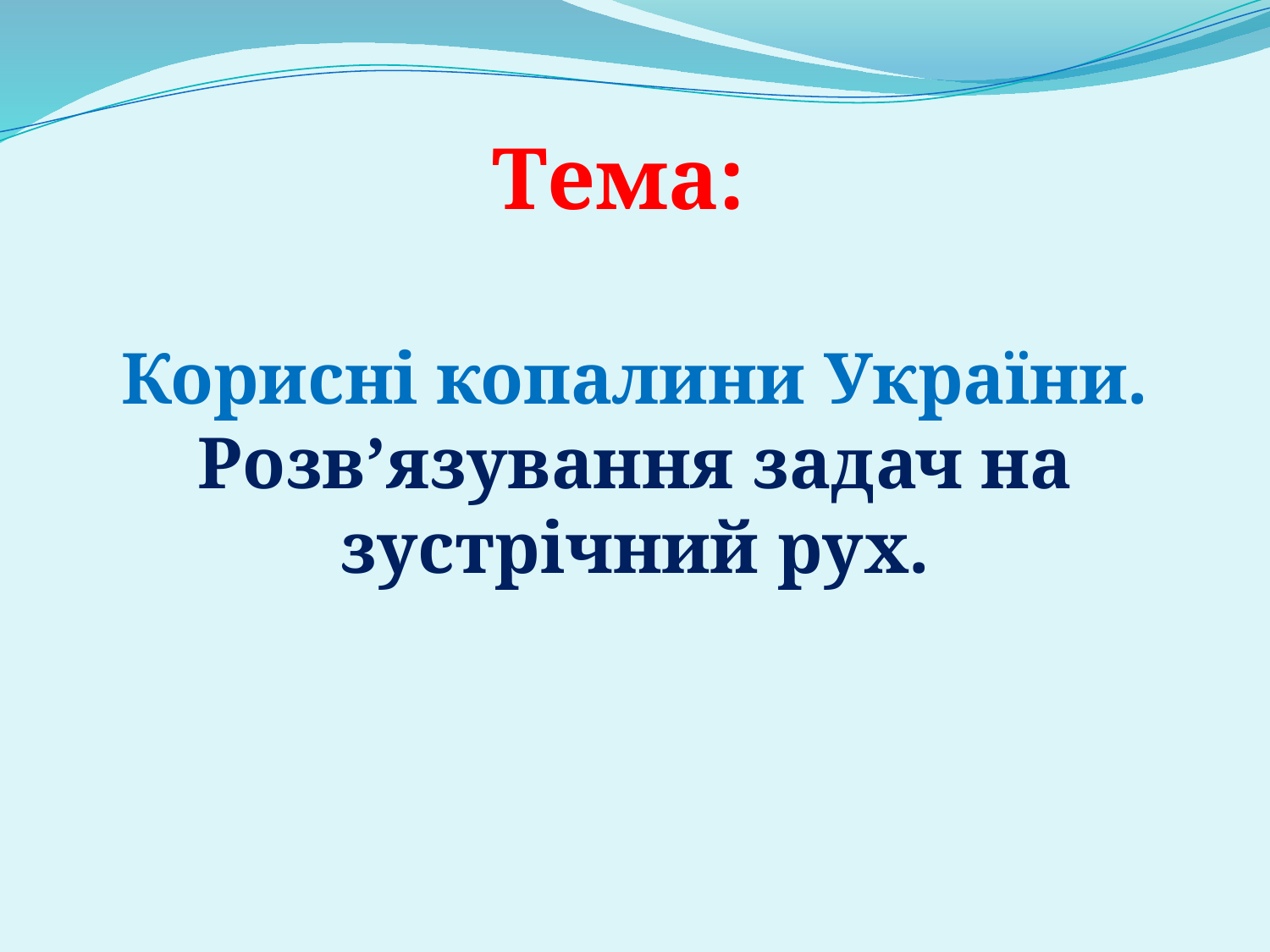

Тема:
Корисні копалини України.
Розв’язування задач на зустрічний рух.